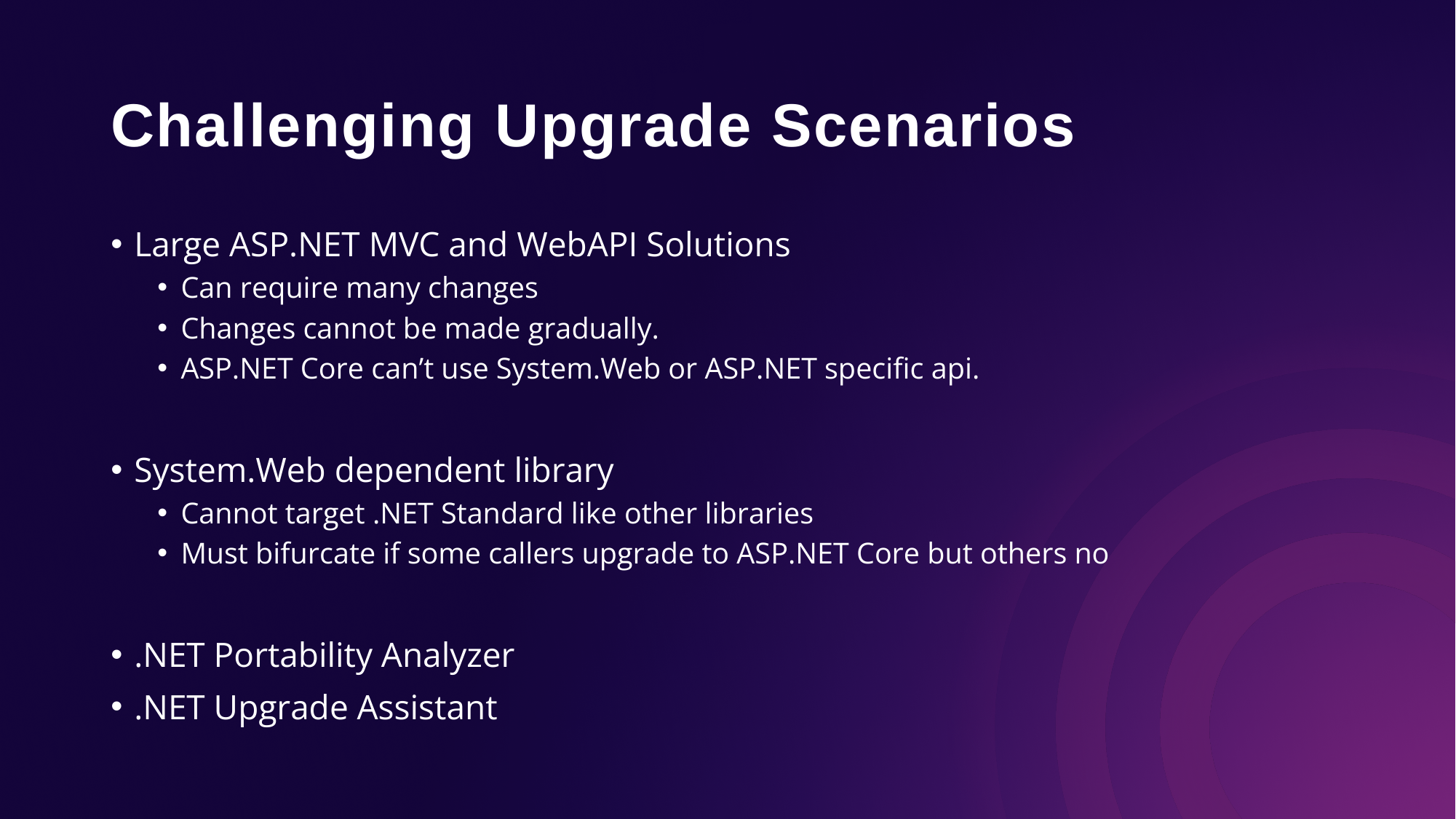

# Challenging Upgrade Scenarios
Large ASP.NET MVC and WebAPI Solutions
Can require many changes
Changes cannot be made gradually.
ASP.NET Core can’t use System.Web or ASP.NET specific api.

System.Web dependent library
Cannot target .NET Standard like other libraries
Must bifurcate if some callers upgrade to ASP.NET Core but others no

.NET Portability Analyzer
.NET Upgrade Assistant